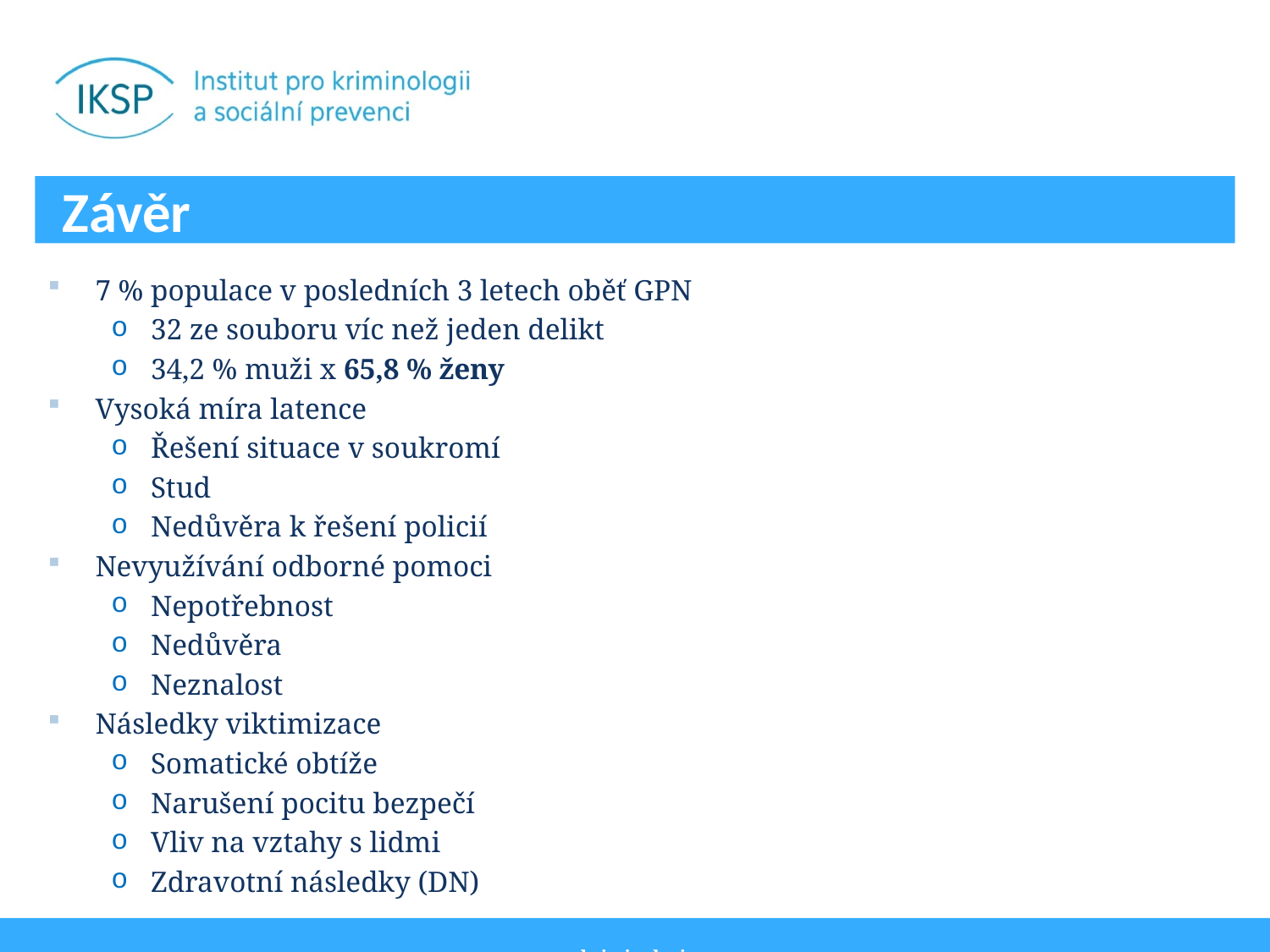

# Závěr
7 % populace v posledních 3 letech oběť GPN
32 ze souboru víc než jeden delikt
34,2 % muži x 65,8 % ženy
Vysoká míra latence
Řešení situace v soukromí
Stud
Nedůvěra k řešení policií
Nevyužívání odborné pomoci
Nepotřebnost
Nedůvěra
Neznalost
Následky viktimizace
Somatické obtíže
Narušení pocitu bezpečí
Vliv na vztahy s lidmi
Zdravotní následky (DN)